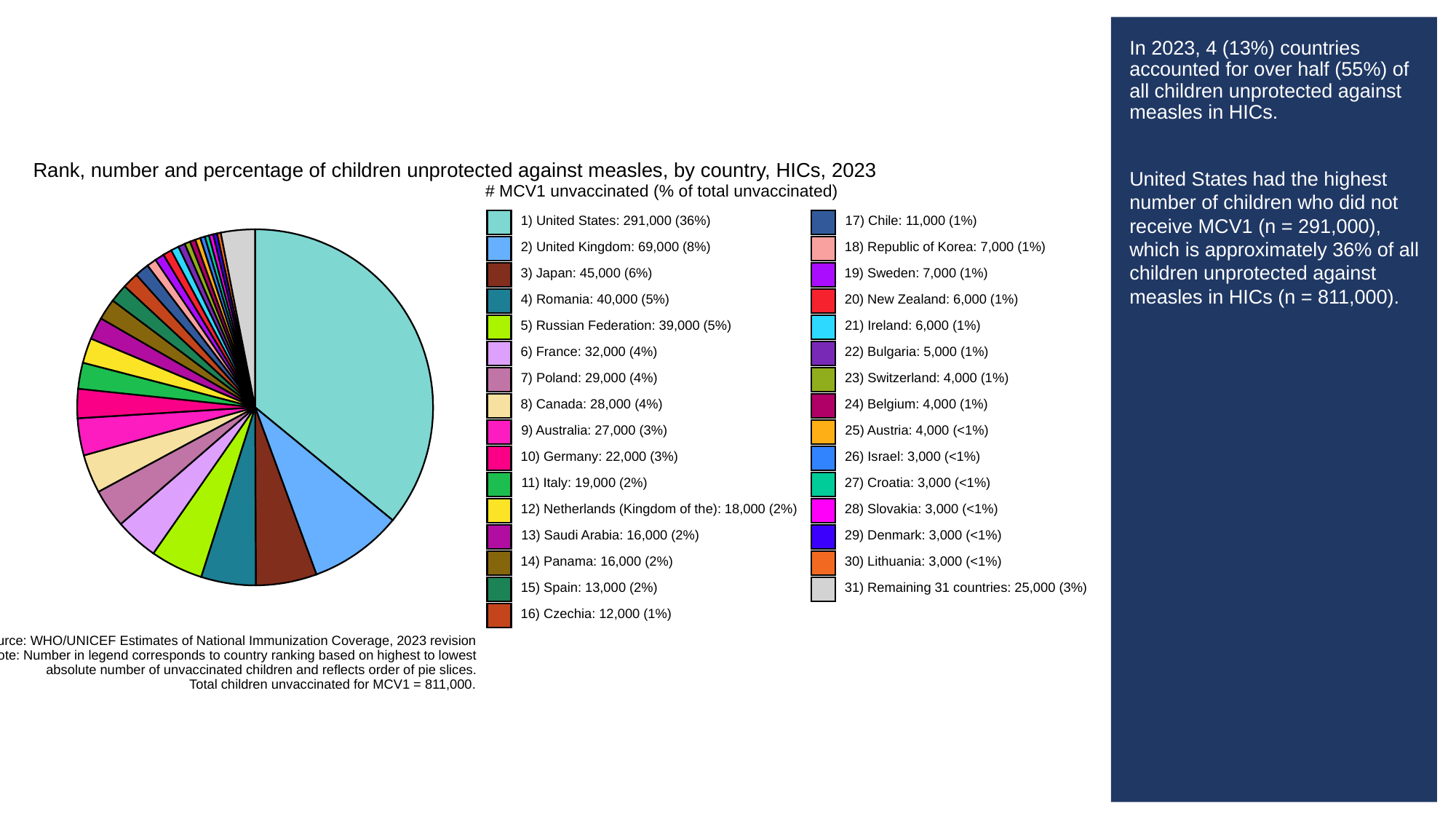

# In 2023, 4 (13%) countries accounted for over half (55%) of all children unprotected against measles in HICs.

United States had the highest number of children who did not receive MCV1 (n = 291,000), which is approximately 36% of all children unprotected against measles in HICs (n = 811,000).

Rank, number and percentage of children unprotected against measles, by country, HICs, 2023
# MCV1 unvaccinated (% of total unvaccinated)

1) United States: 291,000 (36%)
17) Chile: 11,000 (1%)

2) United Kingdom: 69,000 (8%)
18) Republic of Korea: 7,000 (1%)

3) Japan: 45,000 (6%)
19) Sweden: 7,000 (1%)

4) Romania: 40,000 (5%)
20) New Zealand: 6,000 (1%)

5) Russian Federation: 39,000 (5%)
21) Ireland: 6,000 (1%)

6) France: 32,000 (4%)
22) Bulgaria: 5,000 (1%)

7) Poland: 29,000 (4%)
23) Switzerland: 4,000 (1%)

8) Canada: 28,000 (4%)
24) Belgium: 4,000 (1%)

9) Australia: 27,000 (3%)
25) Austria: 4,000 (<1%)

10) Germany: 22,000 (3%)
26) Israel: 3,000 (<1%)

11) Italy: 19,000 (2%)
27) Croatia: 3,000 (<1%)

12) Netherlands (Kingdom of the): 18,000 (2%)
28) Slovakia: 3,000 (<1%)

13) Saudi Arabia: 16,000 (2%)
29) Denmark: 3,000 (<1%)

14) Panama: 16,000 (2%)
30) Lithuania: 3,000 (<1%)

15) Spain: 13,000 (2%)
31) Remaining 31 countries: 25,000 (3%)

16) Czechia: 12,000 (1%)
Source: WHO/UNICEF Estimates of National Immunization Coverage, 2023 revision
Note: Number in legend corresponds to country ranking based on highest to lowest
absolute number of unvaccinated children and reflects order of pie slices.
Total children unvaccinated for MCV1 = 811,000.